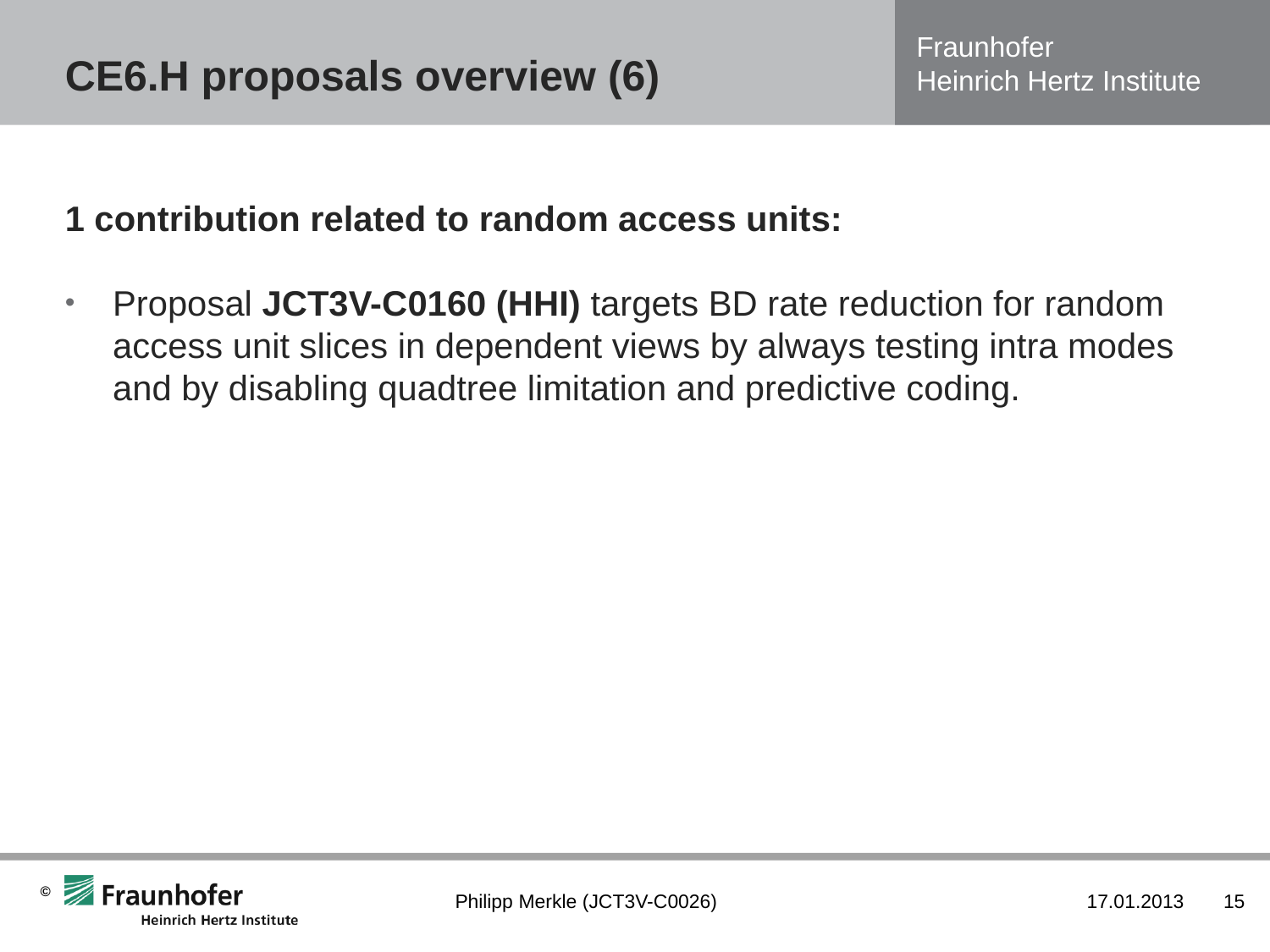

# CE6.H proposals overview (6)
1 contribution related to random access units:

Proposal JCT3V-C0160 (HHI) targets BD rate reduction for random access unit slices in dependent views by always testing intra modes and by disabling quadtree limitation and predictive coding.

Philipp Merkle (JCT3V-C0026)
17.01.2013
15